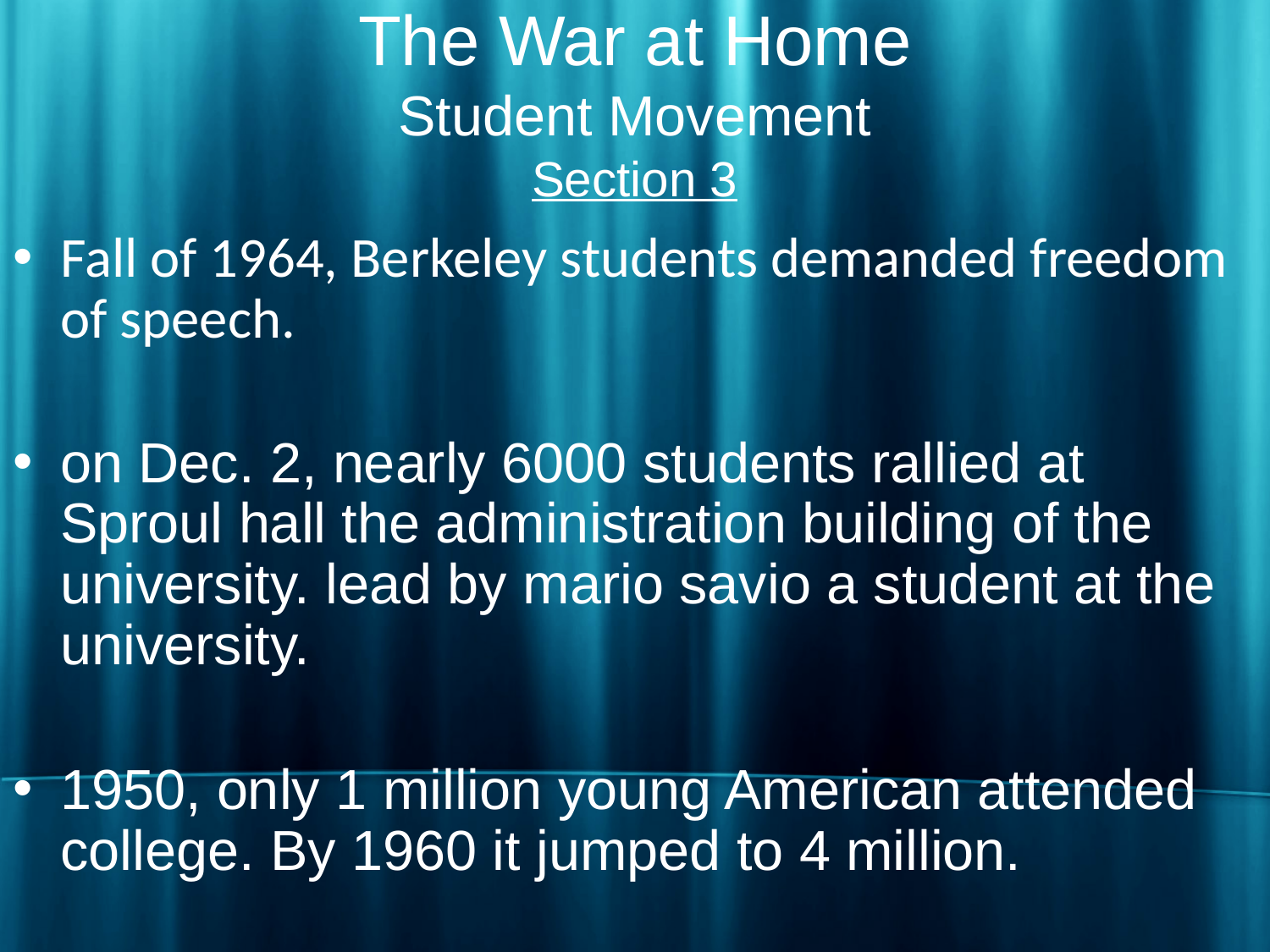

The War at Home
Student Movement
Section 3
Fall of 1964, Berkeley students demanded freedom of speech.

on Dec. 2, nearly 6000 students rallied at Sproul hall the administration building of the university. lead by mario savio a student at the university.

1950, only 1 million young American attended college. By 1960 it jumped to 4 million.